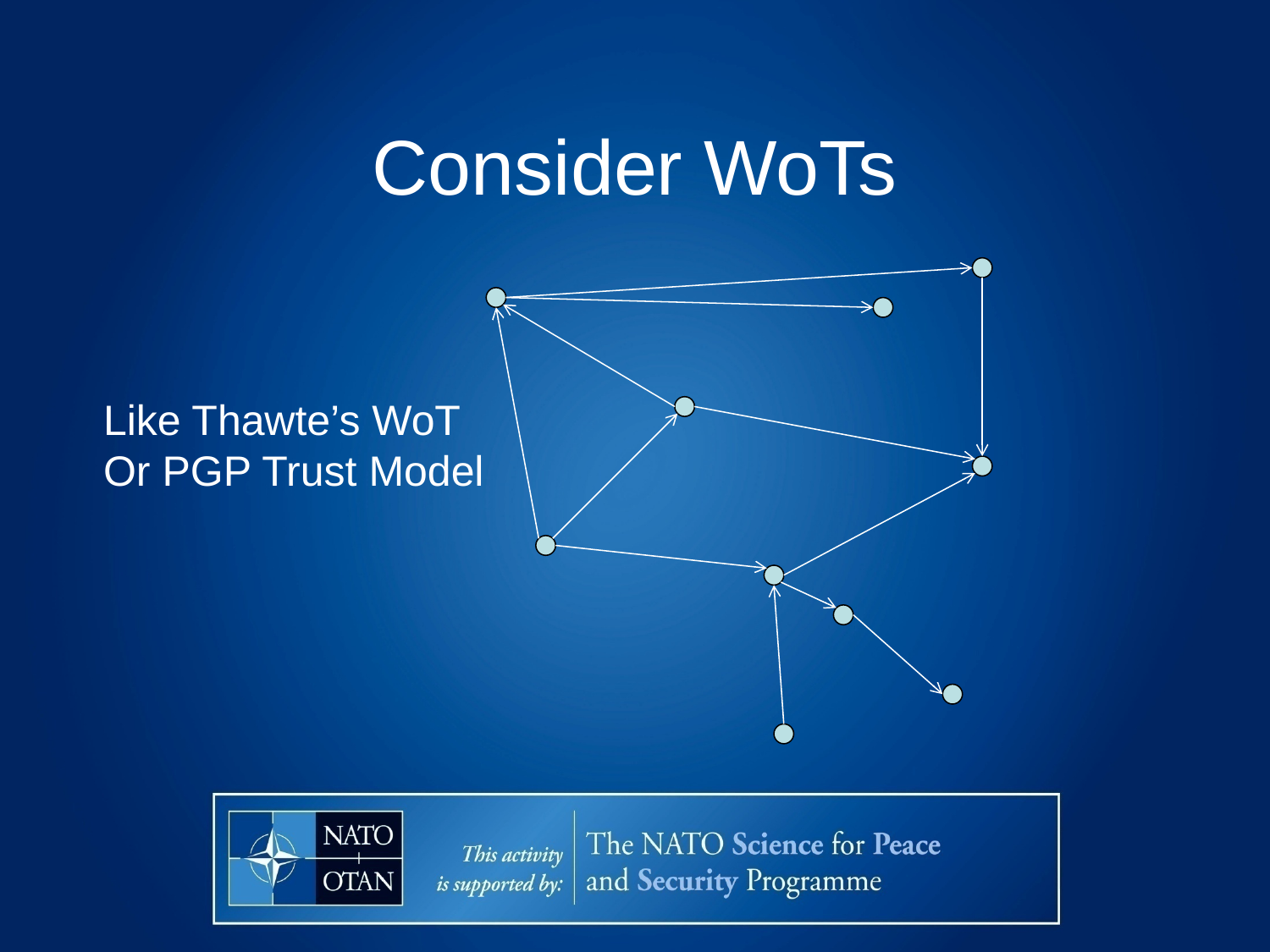

# Consider WoTs

Like Thawte’s WoT
Or PGP Trust Model